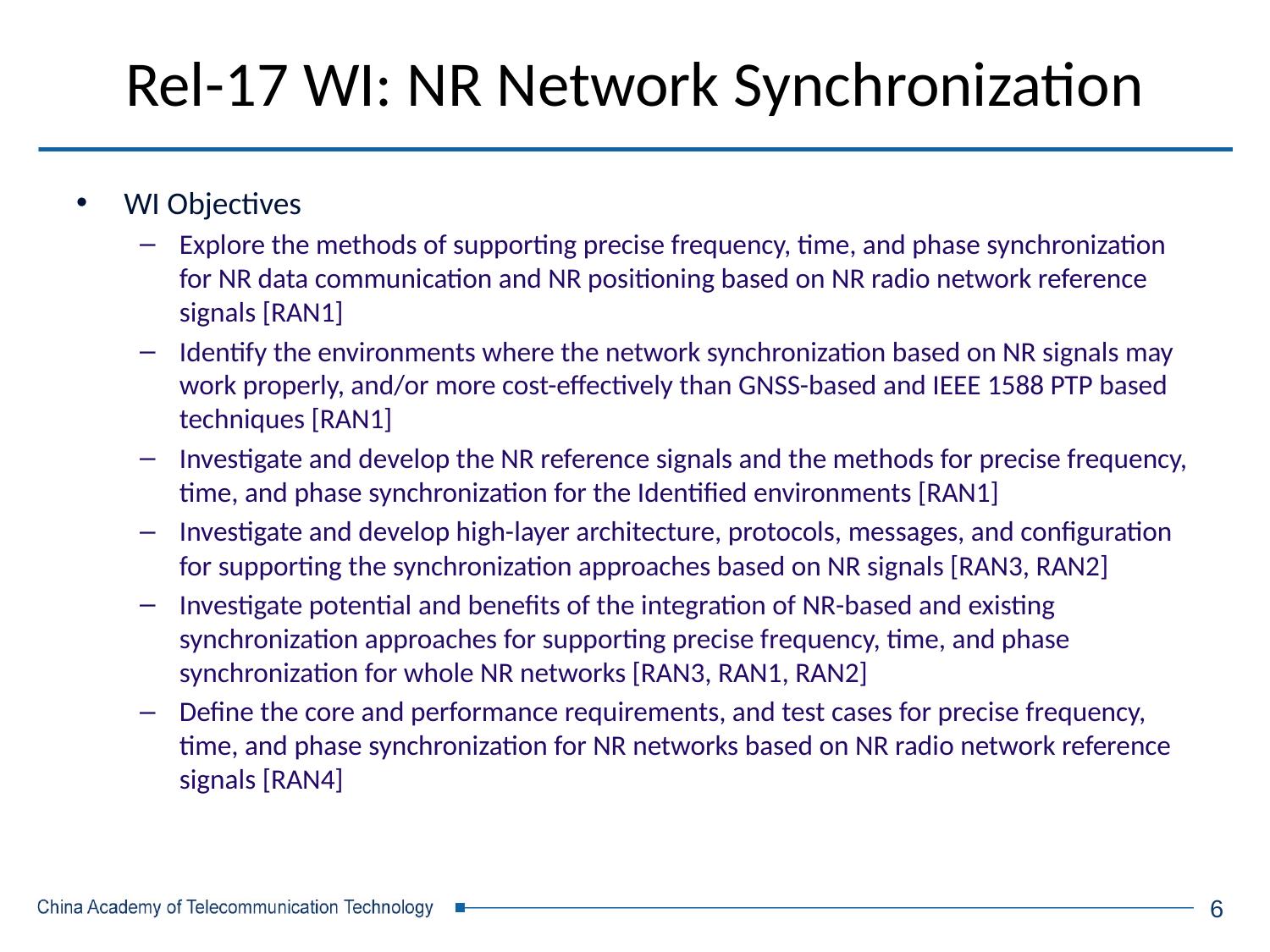

# Rel-17 WI: NR Network Synchronization
WI Objectives
Explore the methods of supporting precise frequency, time, and phase synchronization for NR data communication and NR positioning based on NR radio network reference signals [RAN1]
Identify the environments where the network synchronization based on NR signals may work properly, and/or more cost-effectively than GNSS-based and IEEE 1588 PTP based techniques [RAN1]
Investigate and develop the NR reference signals and the methods for precise frequency, time, and phase synchronization for the Identified environments [RAN1]
Investigate and develop high-layer architecture, protocols, messages, and configuration for supporting the synchronization approaches based on NR signals [RAN3, RAN2]
Investigate potential and benefits of the integration of NR-based and existing synchronization approaches for supporting precise frequency, time, and phase synchronization for whole NR networks [RAN3, RAN1, RAN2]
Define the core and performance requirements, and test cases for precise frequency, time, and phase synchronization for NR networks based on NR radio network reference signals [RAN4]

6